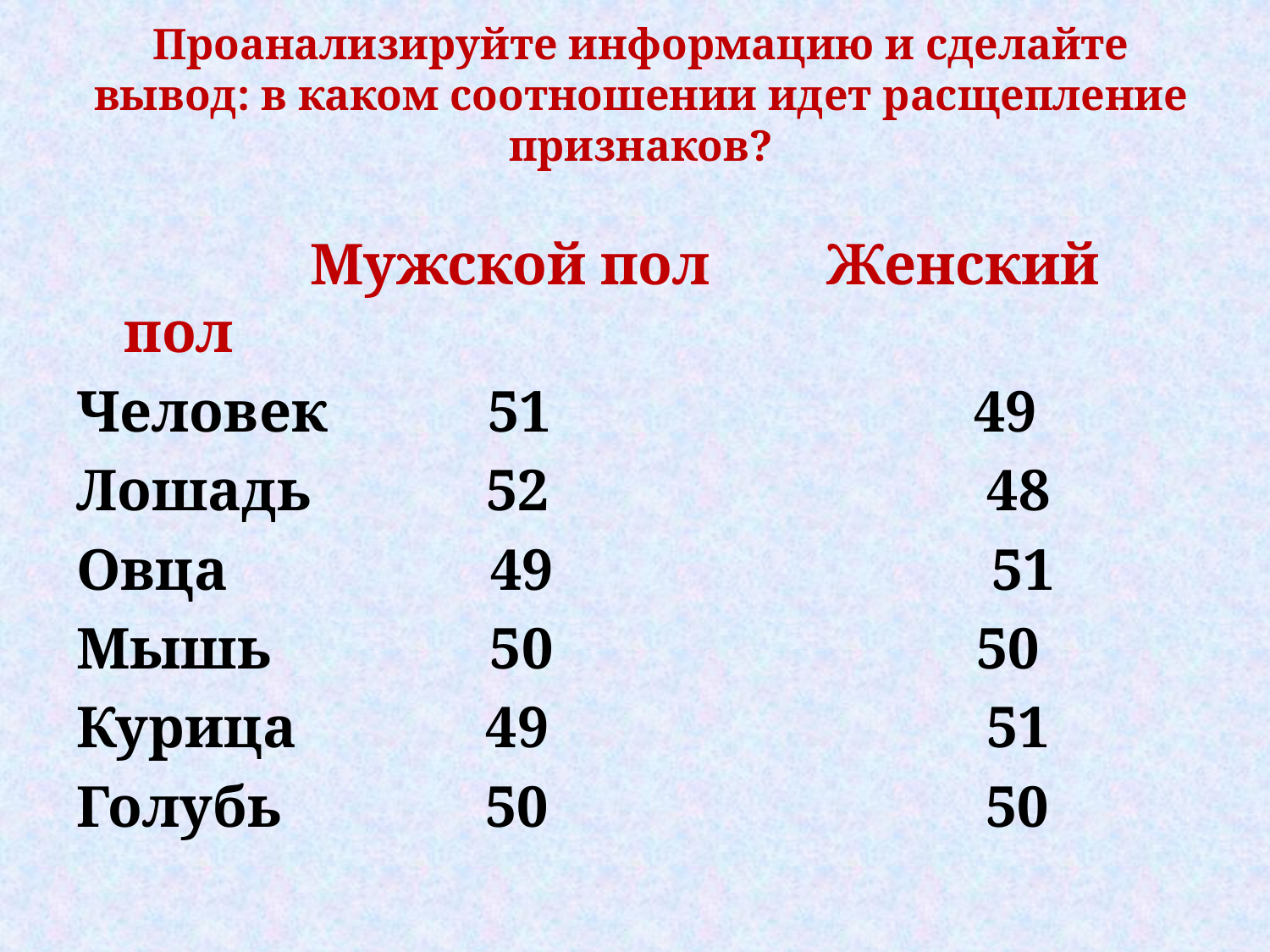

# Проанализируйте информацию и сделайте вывод: в каком соотношении идет расщепление признаков?
                Мужской пол        Женский пол
Человек           51                             49
Лошадь            52                              48
Овца                  49                              51
Мышь               50                             50
Курица             49                              51
Голубь              50                              50